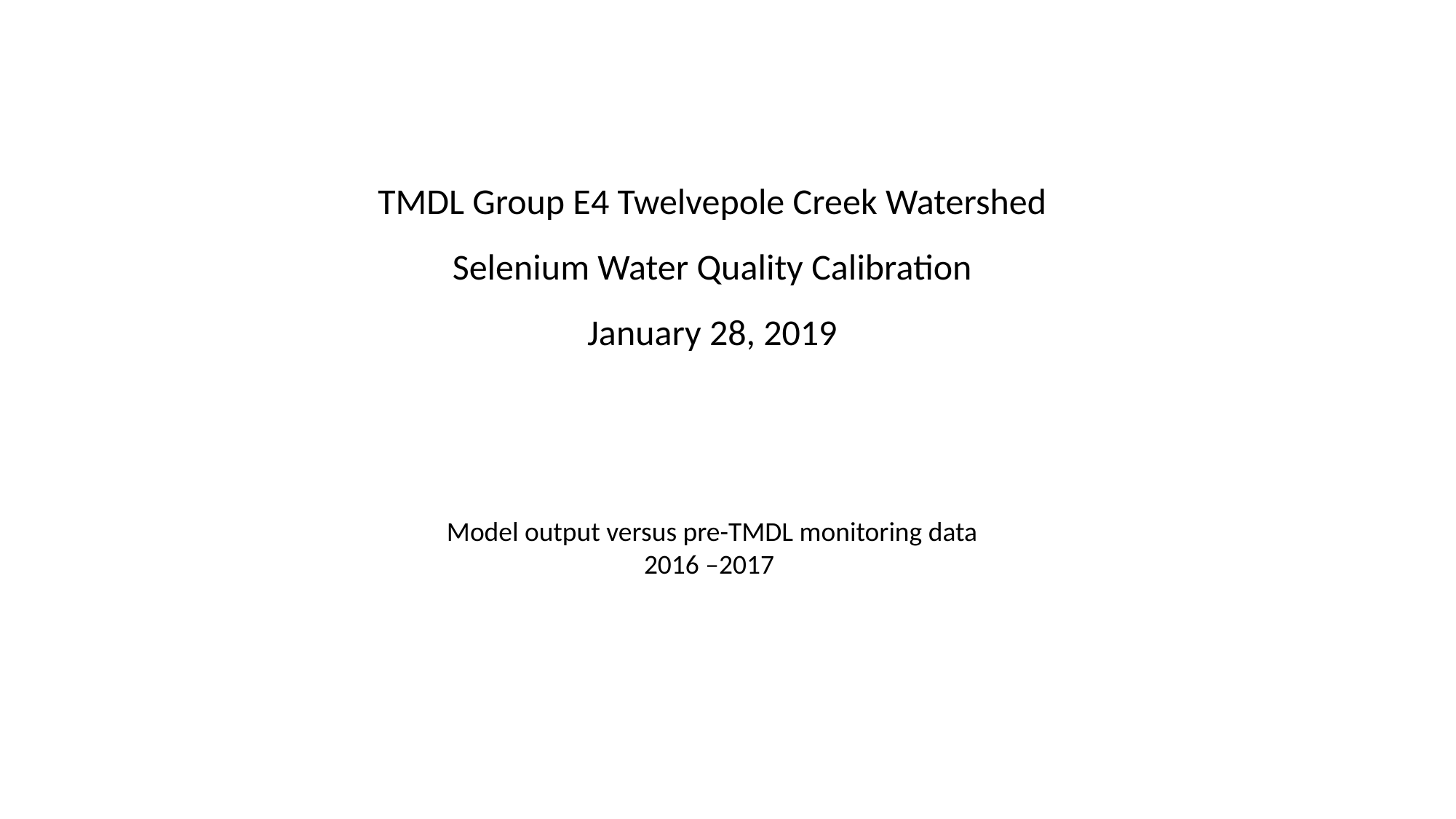

TMDL Group E4 Twelvepole Creek Watershed
Selenium Water Quality Calibration
January 28, 2019

Model output versus pre-TMDL monitoring data
2016 –2017